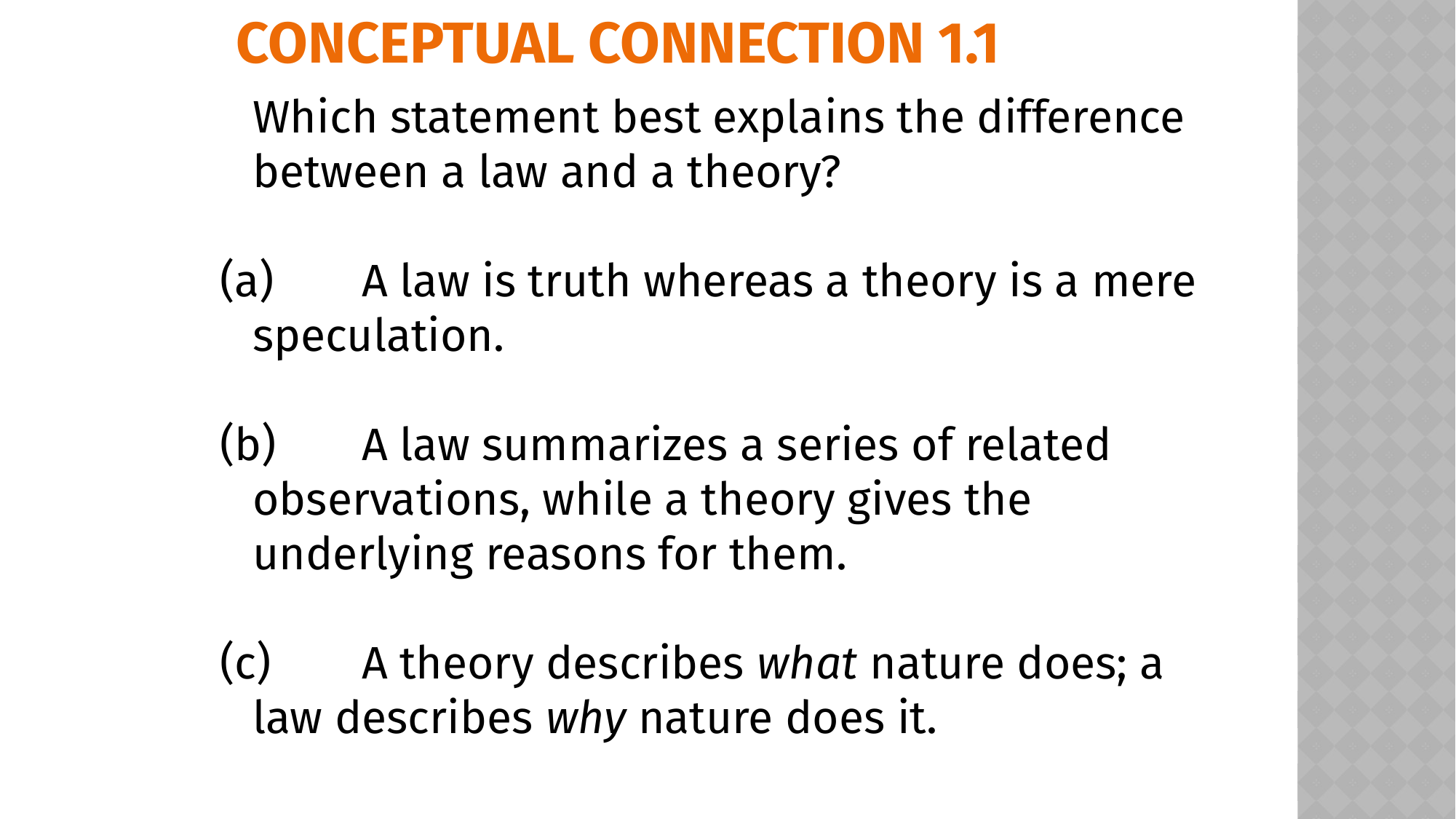

# Conceptual Connection 1.1
	Which statement best explains the difference between a law and a theory?

(a)	A law is truth whereas a theory is a mere 	speculation.

(b)	A law summarizes a series of related 	observations, while a theory gives the 	underlying reasons for them.

(c)	A theory describes what nature does; a 	law describes why nature does it.